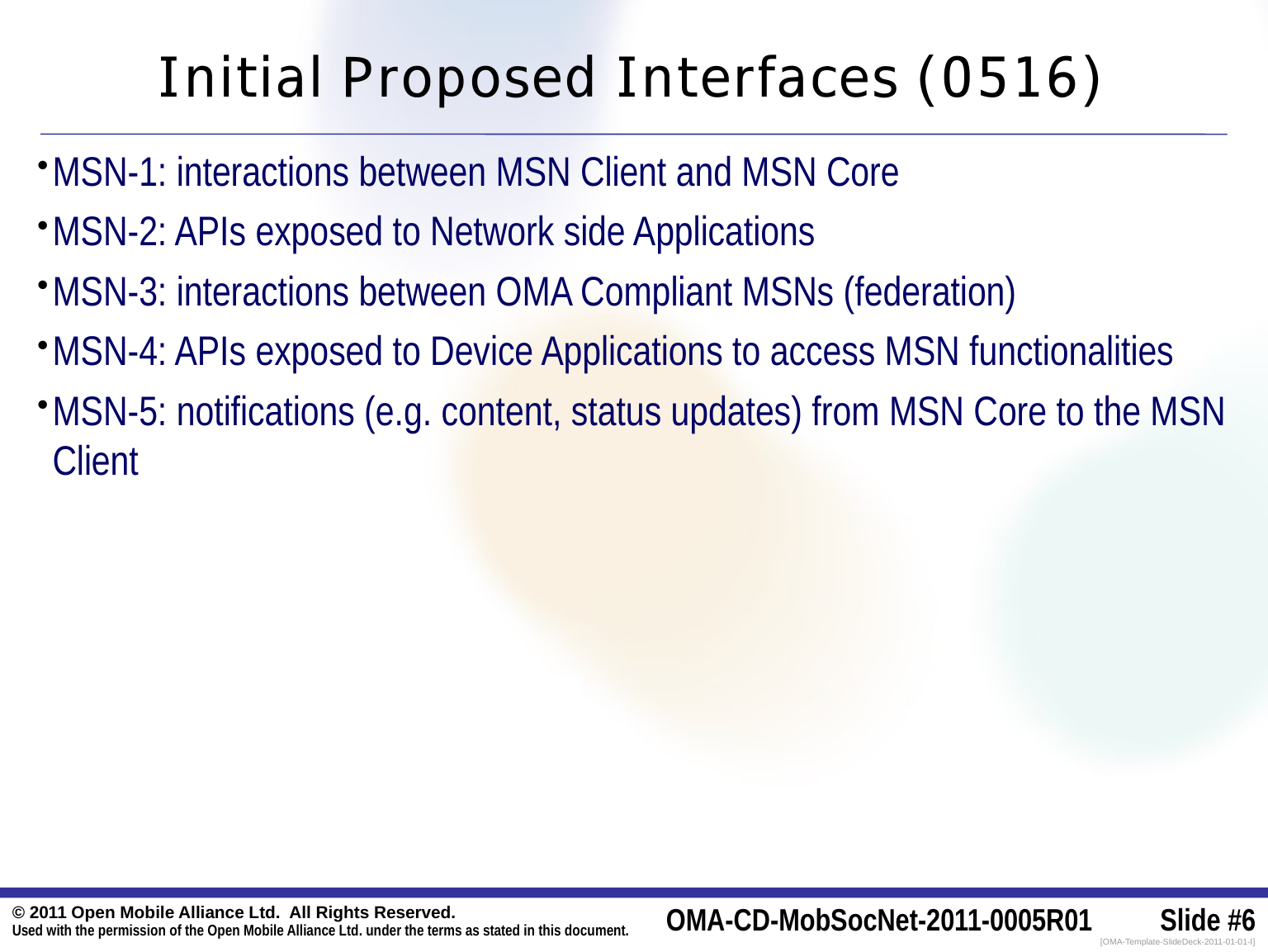

# Initial Proposed Interfaces (0516)
MSN-1: interactions between MSN Client and MSN Core
MSN-2: APIs exposed to Network side Applications
MSN-3: interactions between OMA Compliant MSNs (federation)
MSN-4: APIs exposed to Device Applications to access MSN functionalities
MSN-5: notifications (e.g. content, status updates) from MSN Core to the MSN Client